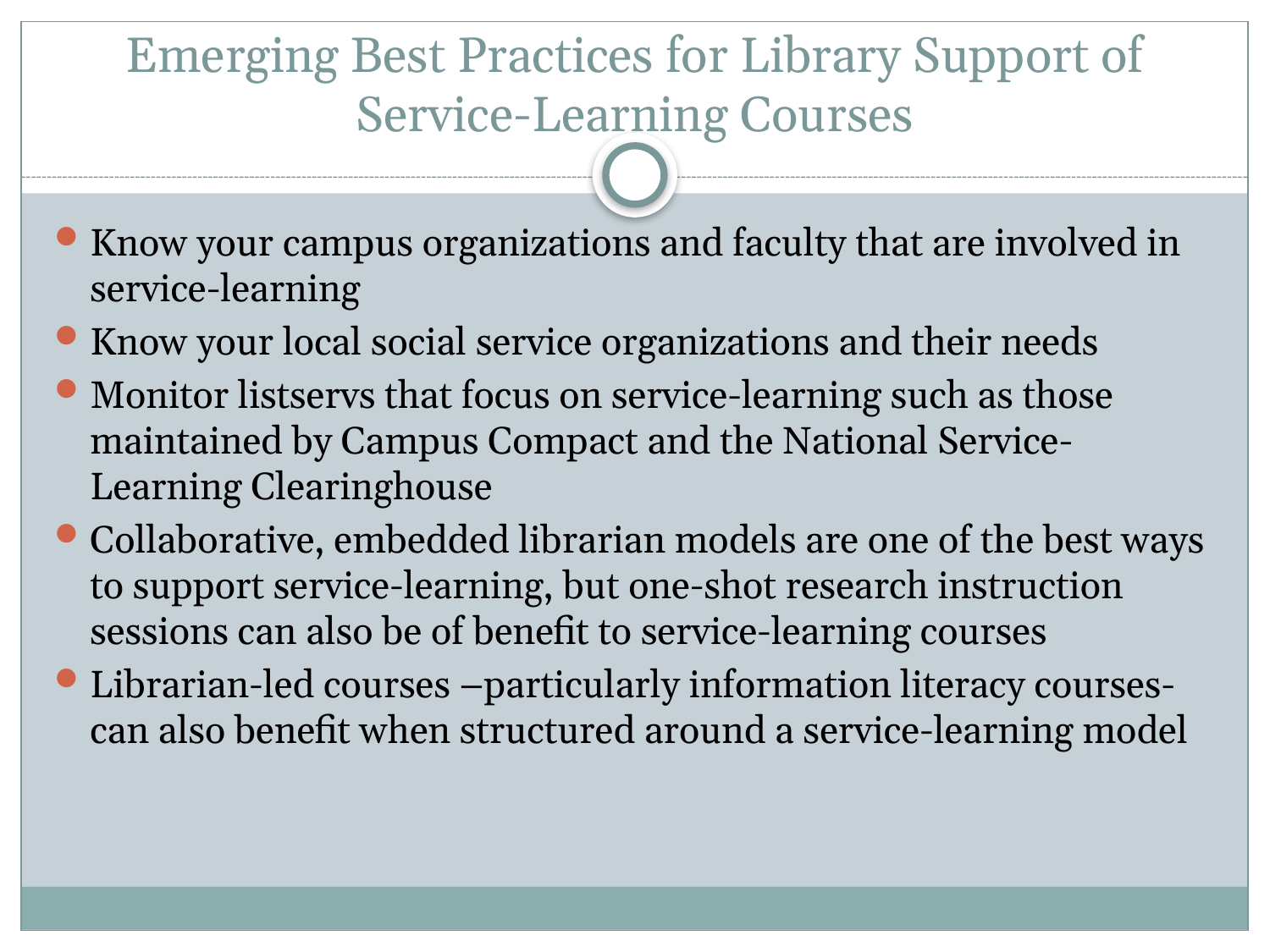

# Emerging Best Practices for Library Support of Service-Learning Courses
Know your campus organizations and faculty that are involved in service-learning
Know your local social service organizations and their needs
Monitor listservs that focus on service-learning such as those maintained by Campus Compact and the National Service-Learning Clearinghouse
Collaborative, embedded librarian models are one of the best ways to support service-learning, but one-shot research instruction sessions can also be of benefit to service-learning courses
Librarian-led courses –particularly information literacy courses- can also benefit when structured around a service-learning model